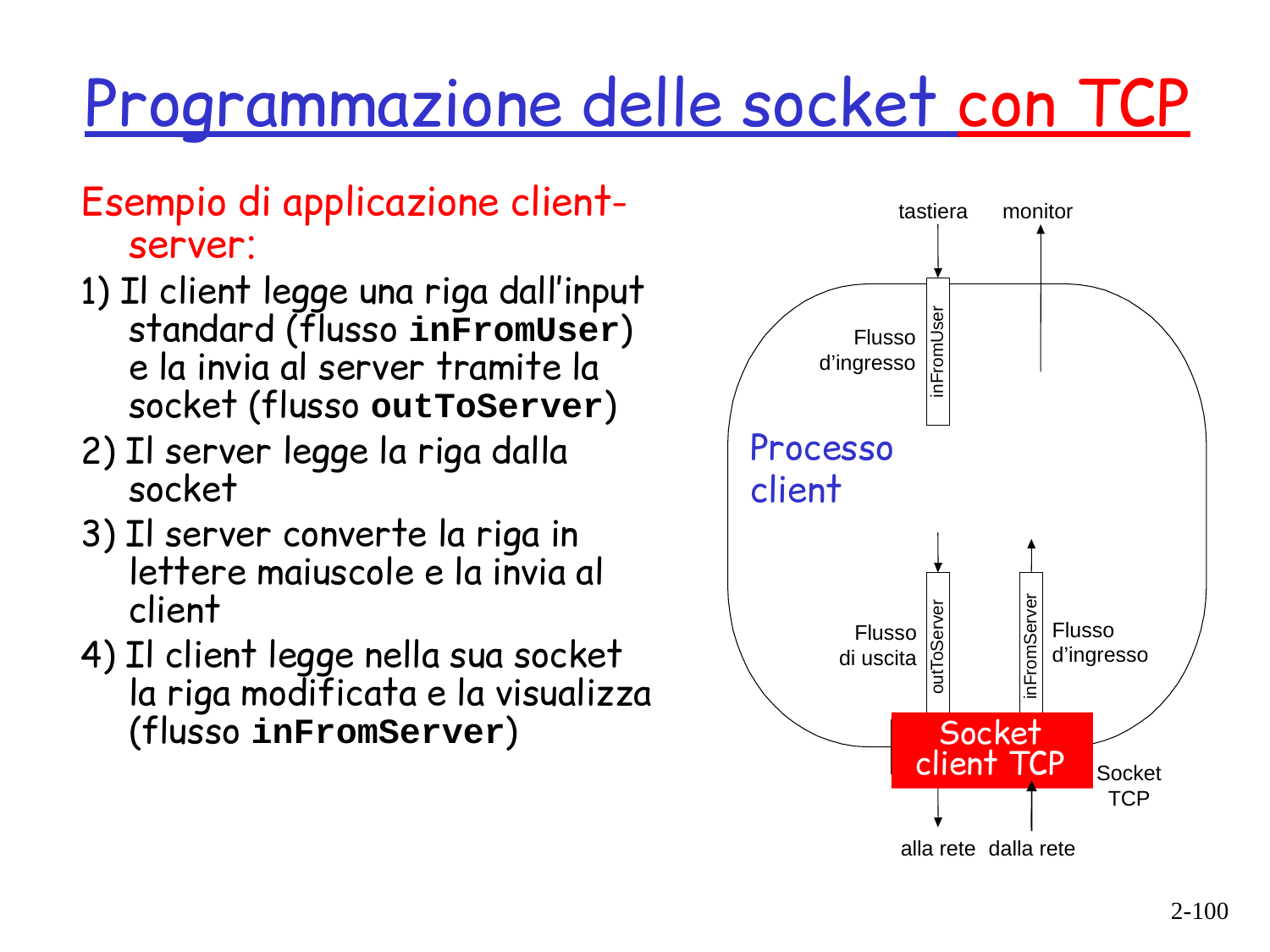

# Programmazione delle socket con TCP
Esempio di applicazione client-server:
1) Il client legge una riga dall’input standard (flusso inFromUser) e la invia al server tramite la socket (flusso outToServer)
2) Il server legge la riga dalla socket
3) Il server converte la riga in lettere maiuscole e la invia al client
4) Il client legge nella sua socket la riga modificata e la visualizza (flusso inFromServer)

tastiera
monitor

Flusso
d’ingresso
inFromUser
Processo
client

Flusso
d’ingresso
Flusso
di uscita
inFromServer
outToServer

Socket client TCP

clientSocket
Socket
TCP

alla rete
dalla rete
2-100